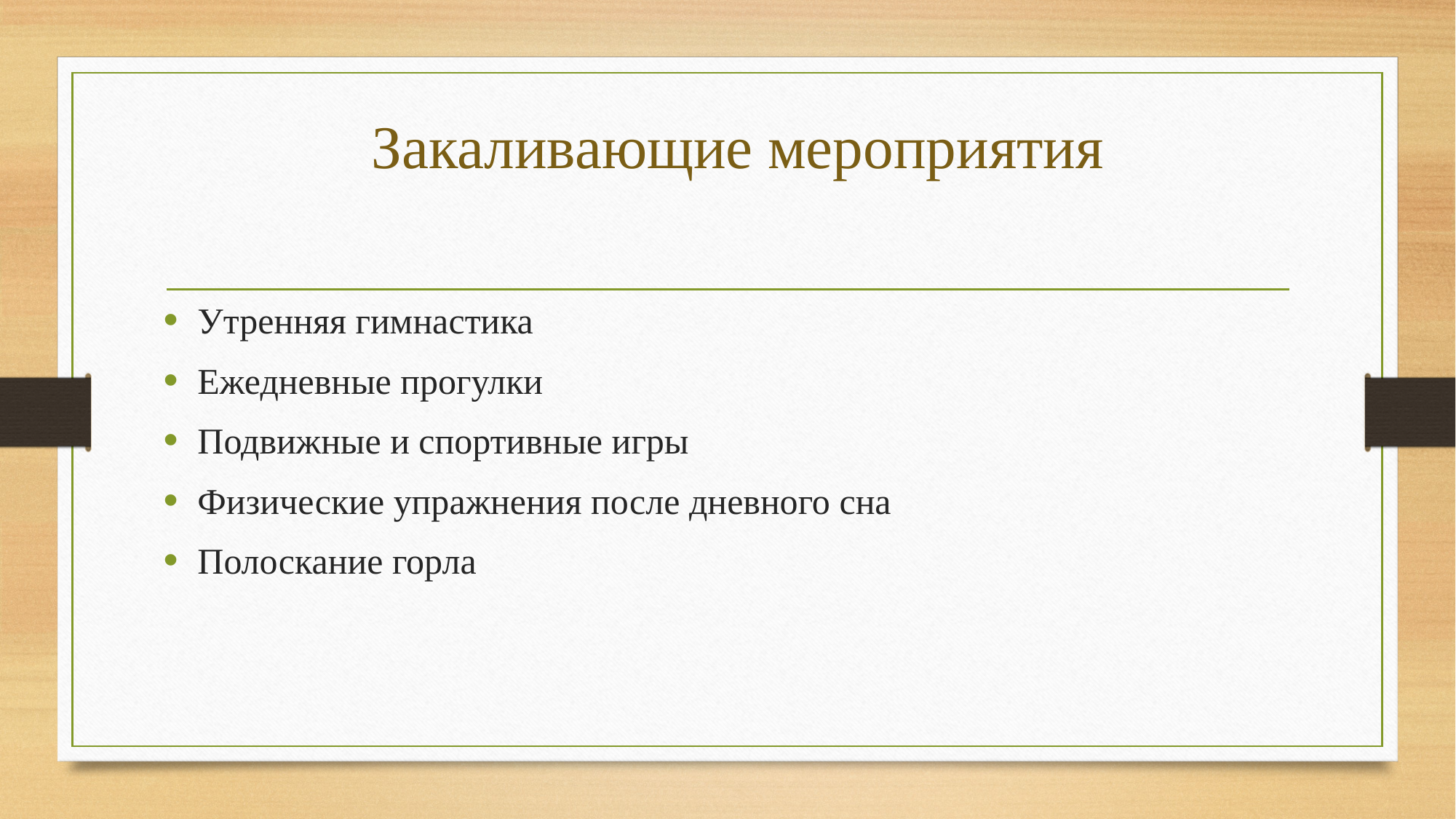

# Закаливающие мероприятия
Утренняя гимнастика
Ежедневные прогулки
Подвижные и спортивные игры
Физические упражнения после дневного сна
Полоскание горла